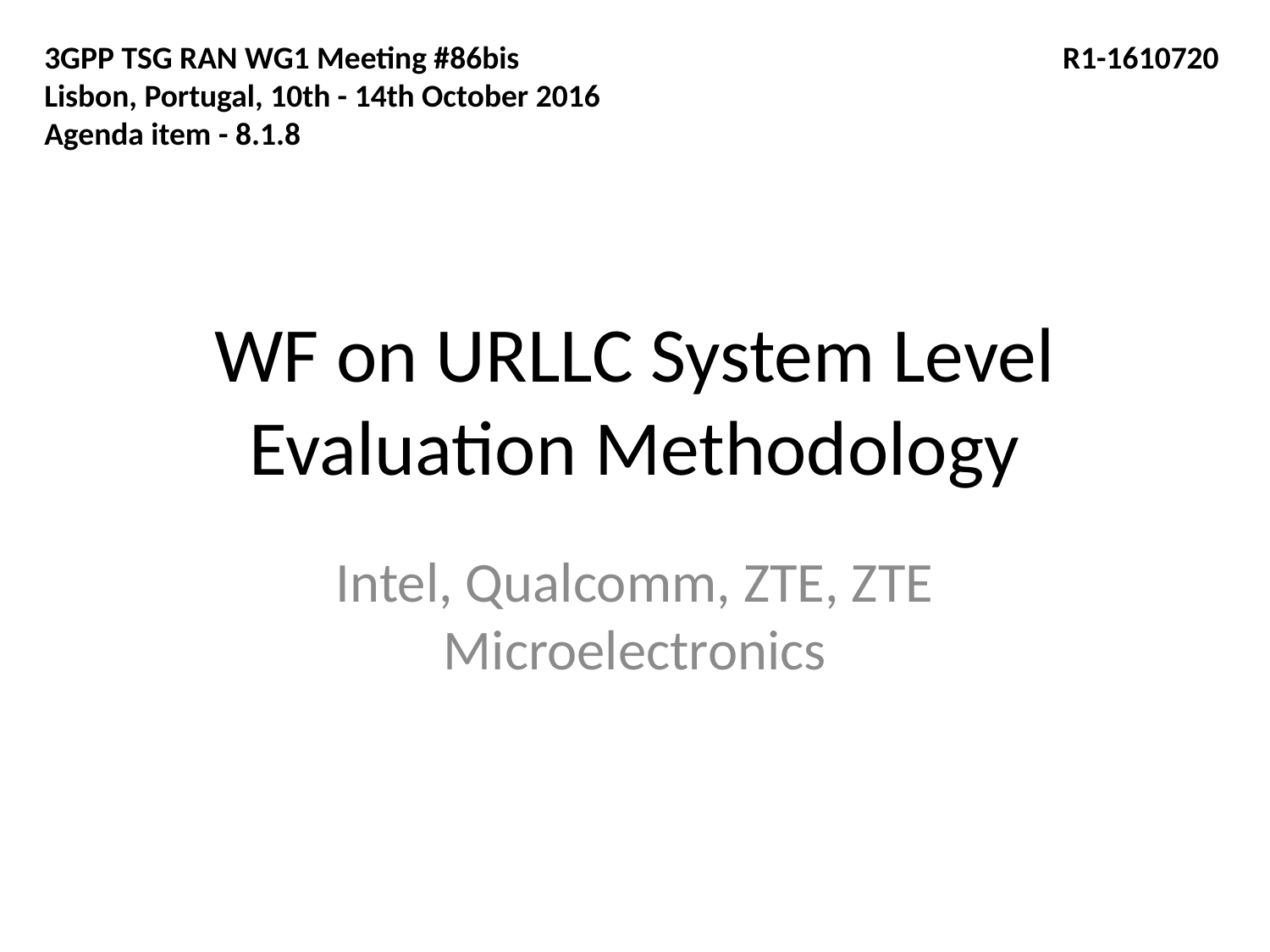

3GPP TSG RAN WG1 Meeting #86bis				                  R1-1610720
Lisbon, Portugal, 10th - 14th October 2016
Agenda item - 8.1.8
# WF on URLLC System Level Evaluation Methodology
Intel, Qualcomm, ZTE, ZTE Microelectronics